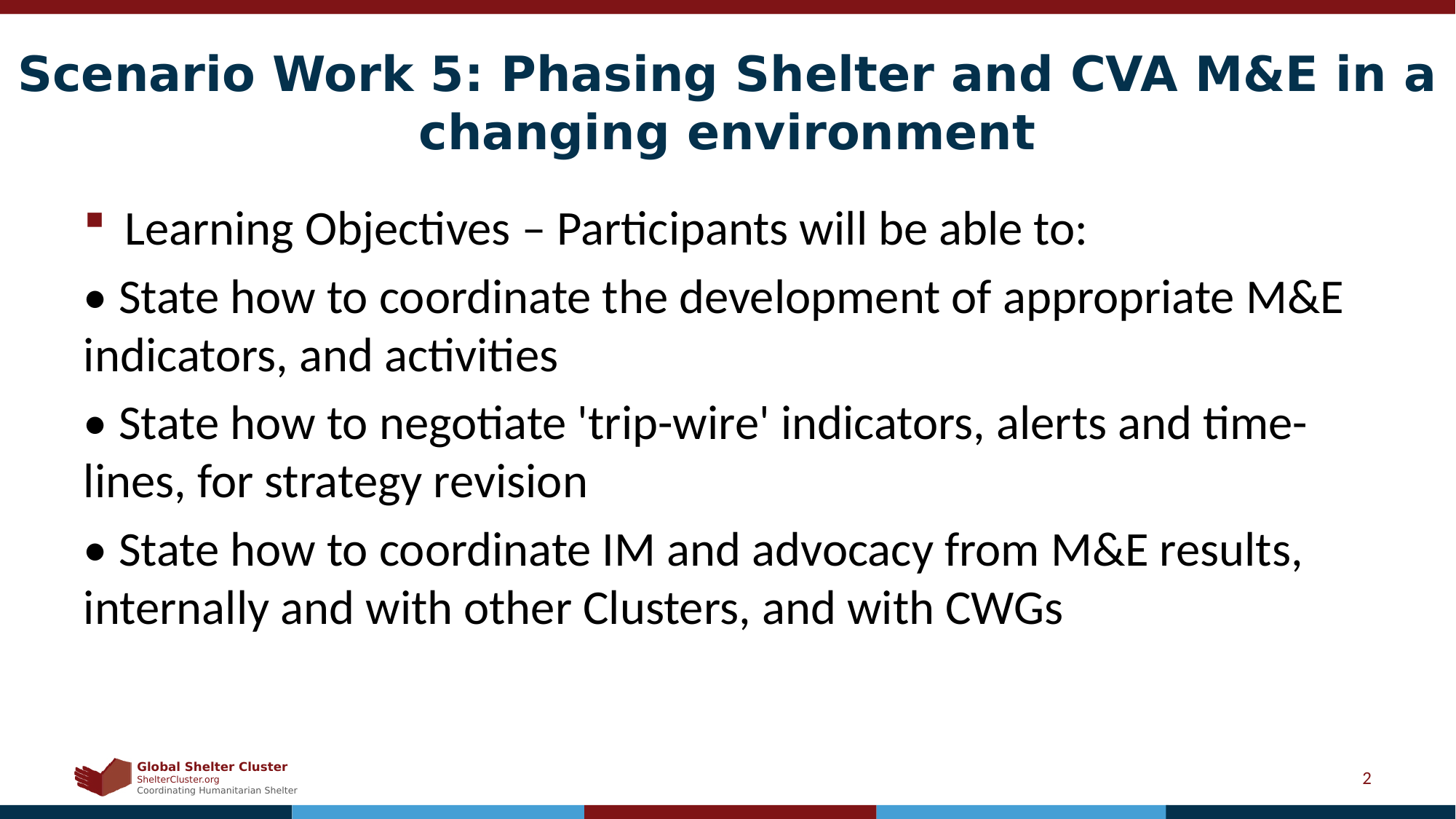

# Scenario Work 5: Phasing Shelter and CVA M&E in a changing environment
Learning Objectives – Participants will be able to:
• State how to coordinate the development of appropriate M&E indicators, and activities
• State how to negotiate 'trip-wire' indicators, alerts and time-lines, for strategy revision
• State how to coordinate IM and advocacy from M&E results, internally and with other Clusters, and with CWGs
2